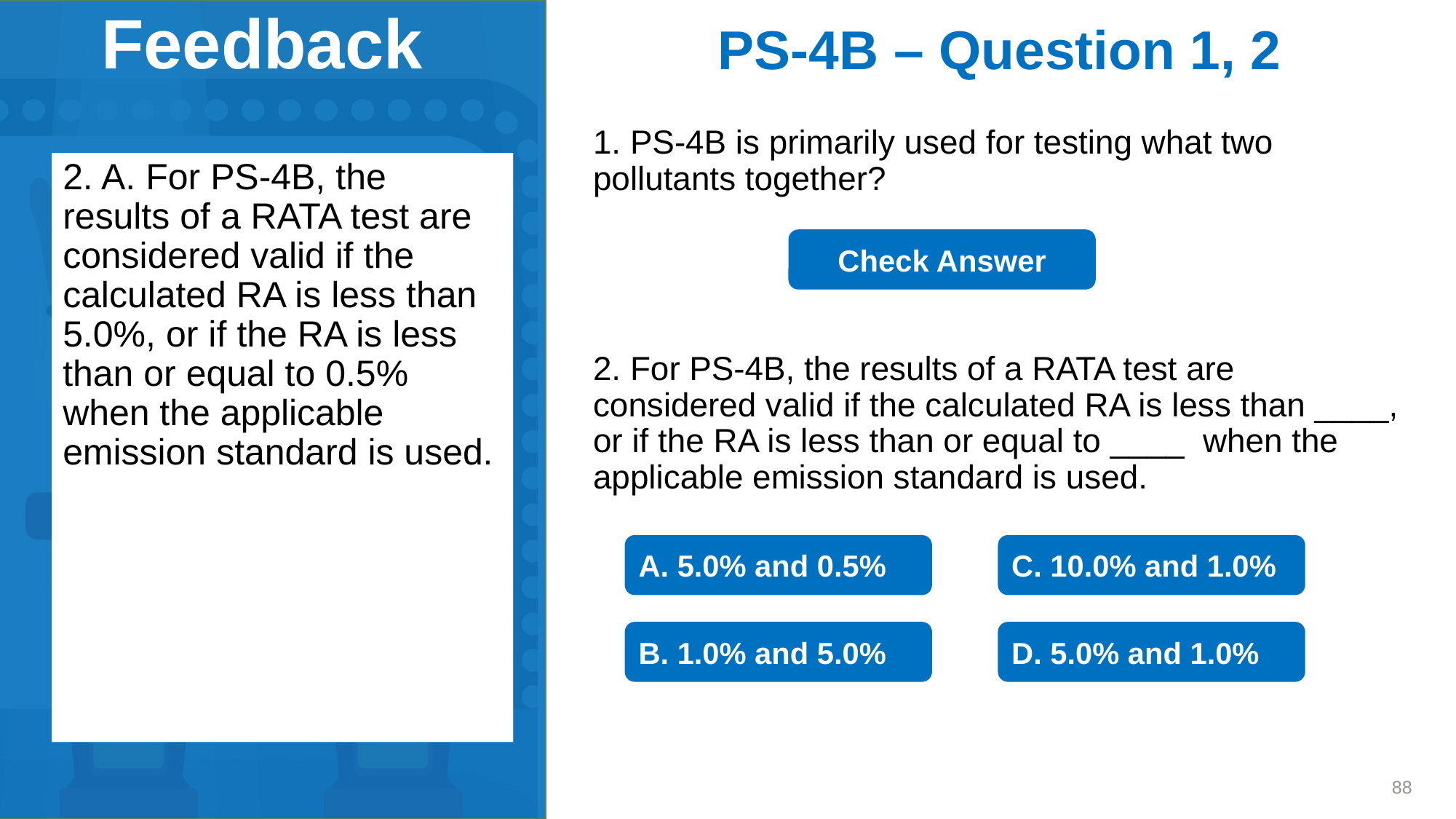

PS-4B – Question 1, 2
1. PS-4B is primarily used for testing what two pollutants together?

1. PS-4B is primarily used for testing O2 and CO together.
2. A. For PS-4B, the results of a RATA test are considered valid if the calculated RA is less than 5.0%, or if the RA is less than or equal to 0.5% when the applicable emission standard is used.

Check Answer
2. For PS-4B, the results of a RATA test are considered valid if the calculated RA is less than ____, or if the RA is less than or equal to ____  when the applicable emission standard is used.

A. 5.0% and 0.5%
C. 10.0% and 1.0%
D. 5.0% and 1.0%
B. 1.0% and 5.0%
88